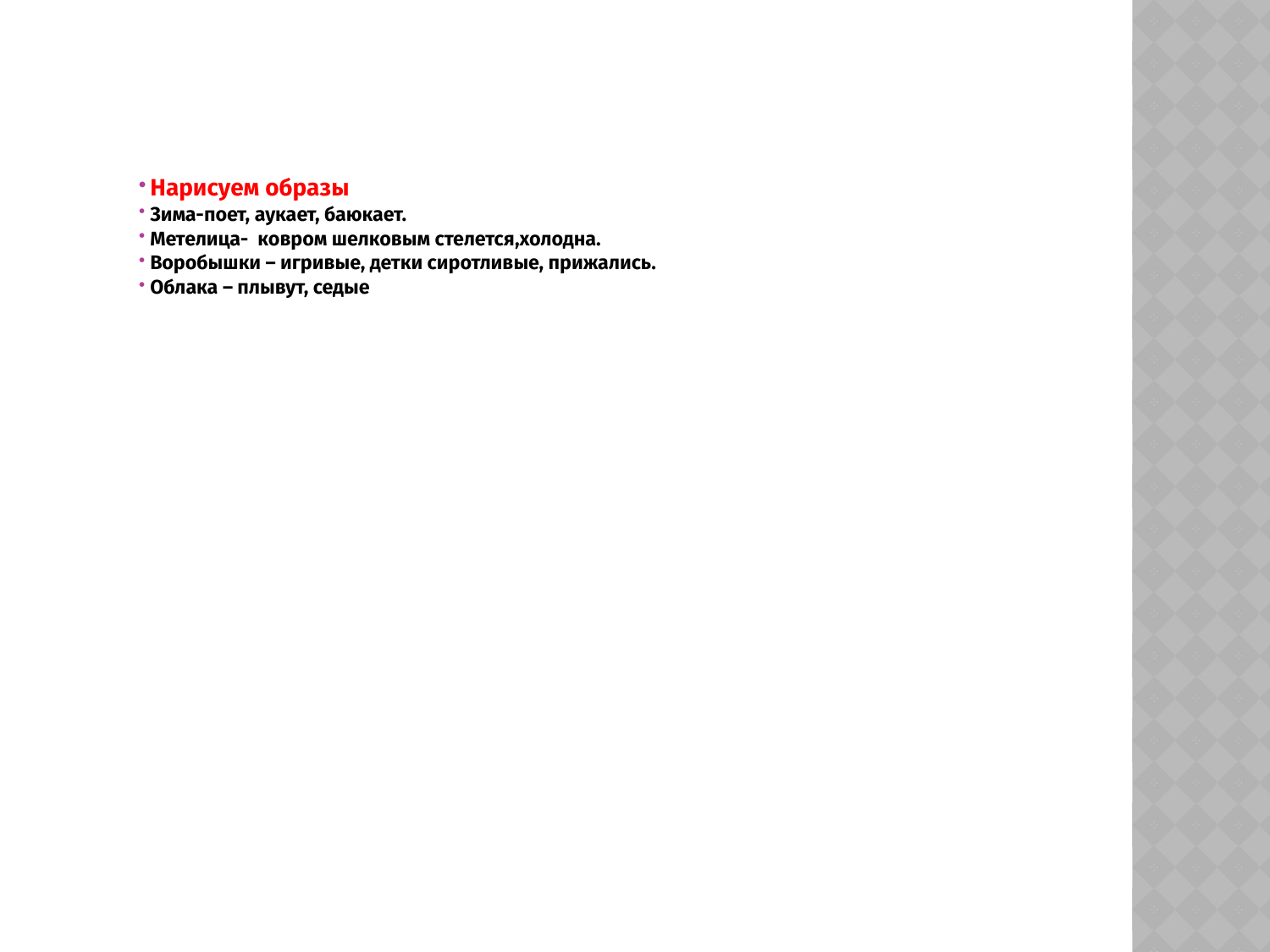

#
Нарисуем образы
Зима-поет, аукает, баюкает.
Метелица-  ковром шелковым стелется,холодна.
Воробышки – игривые, детки сиротливые, прижались.
Облака – плывут, седые